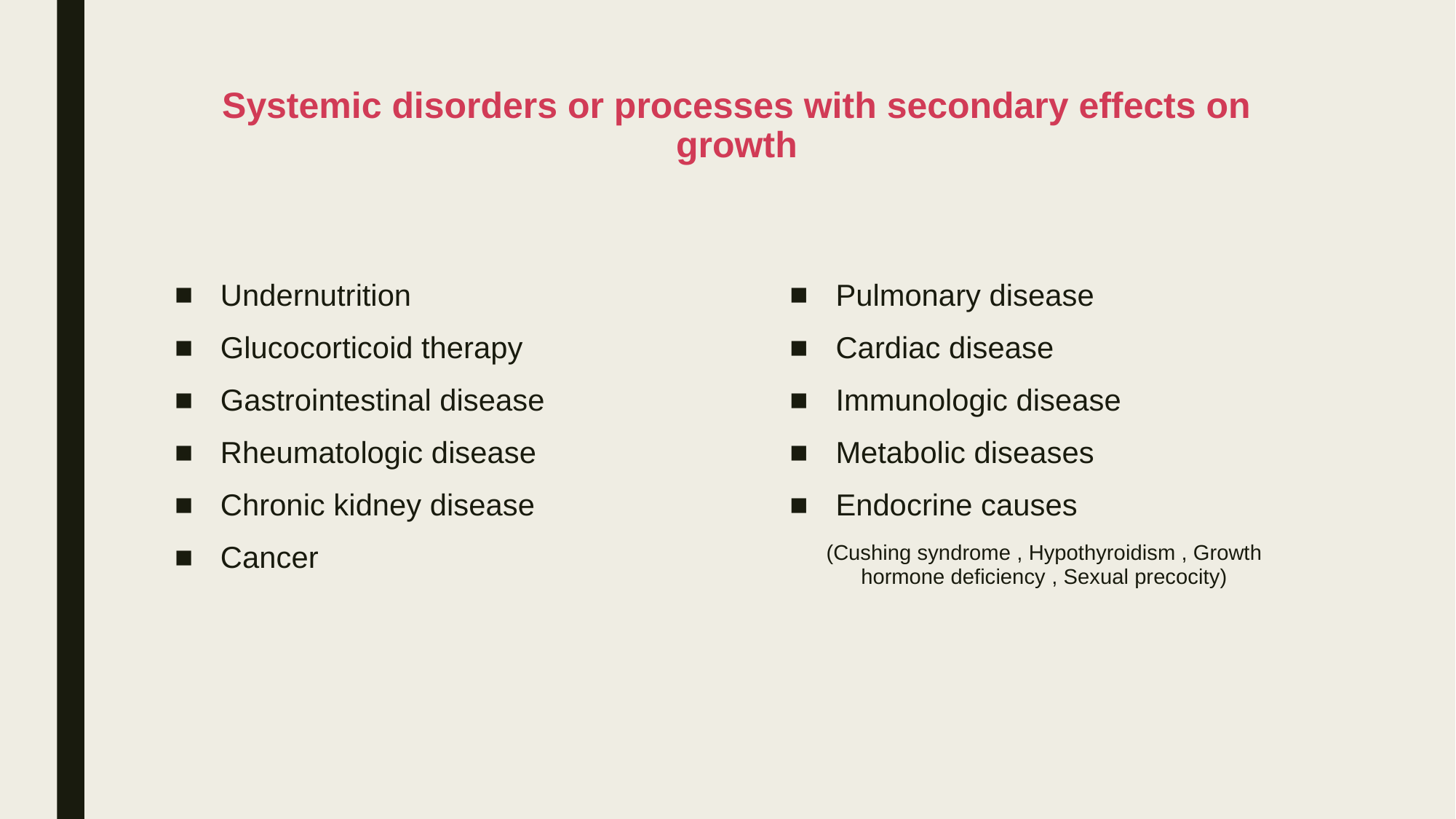

# Systemic disorders or processes with secondary effects on growth
Undernutrition
Glucocorticoid therapy
Gastrointestinal disease
Rheumatologic disease
Chronic kidney disease
Cancer
Pulmonary disease
Cardiac disease
Immunologic disease
Metabolic diseases
Endocrine causes
(Cushing syndrome , Hypothyroidism , Growth hormone deficiency , Sexual precocity)